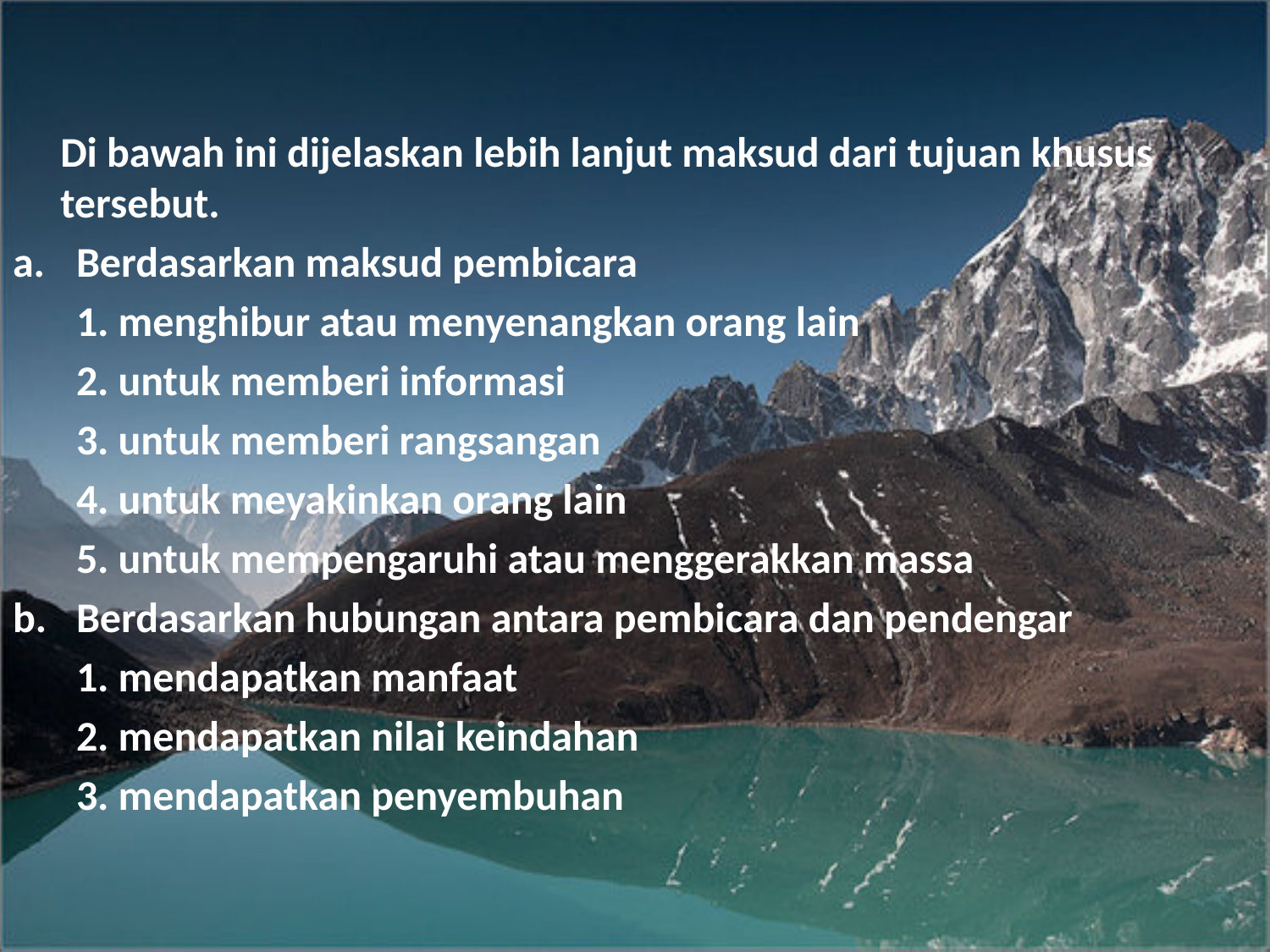

Di bawah ini dijelaskan lebih lanjut maksud dari tujuan khusus tersebut.
Berdasarkan maksud pembicara
	1. menghibur atau menyenangkan orang lain
	2. untuk memberi informasi
	3. untuk memberi rangsangan
	4. untuk meyakinkan orang lain
	5. untuk mempengaruhi atau menggerakkan massa
Berdasarkan hubungan antara pembicara dan pendengar
	1. mendapatkan manfaat
	2. mendapatkan nilai keindahan
	3. mendapatkan penyembuhan